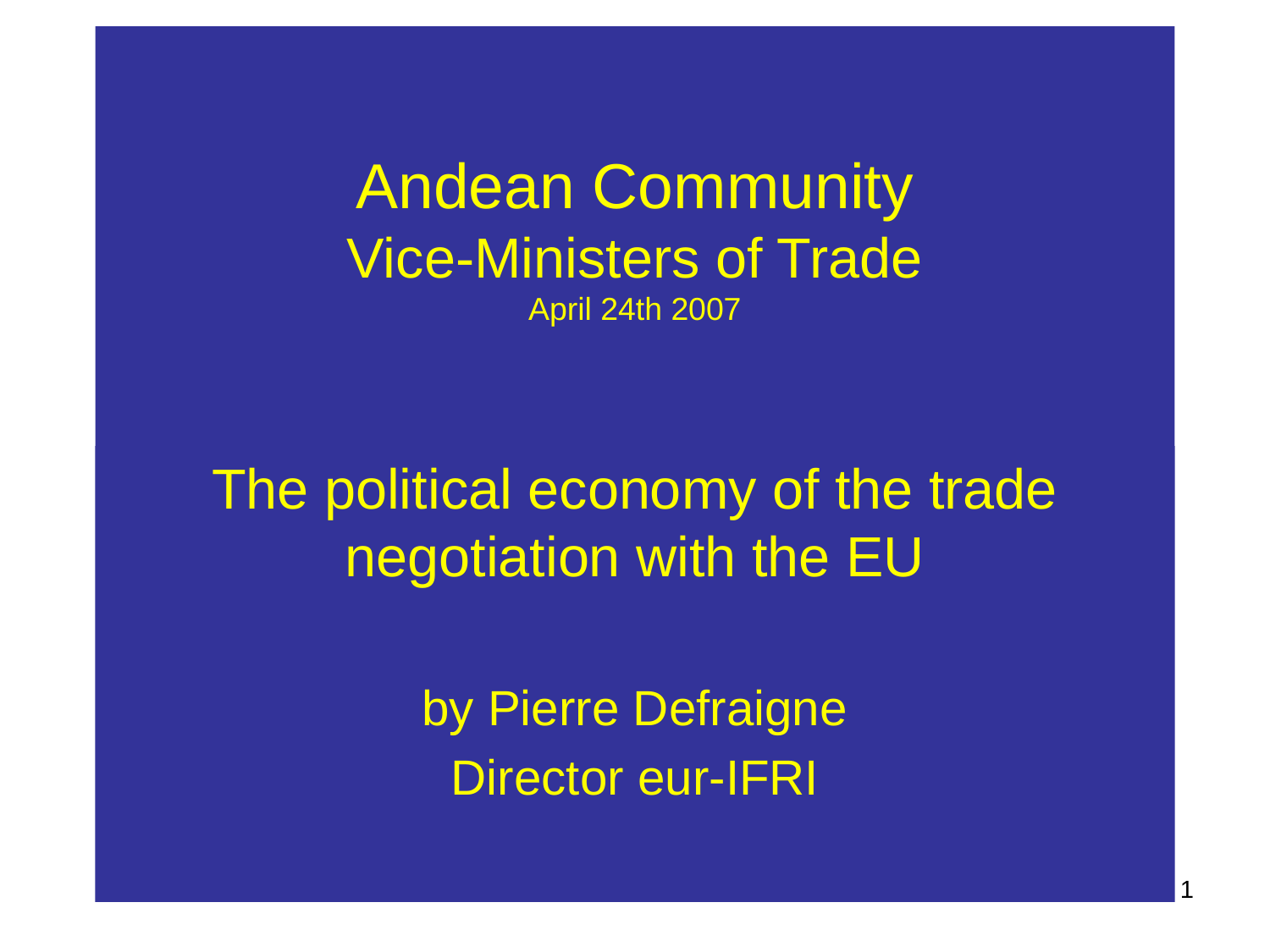

# Andean Community Vice-Ministers of Trade April 24th 2007
The political economy of the trade negotiation with the EU

by Pierre Defraigne
Director eur-IFRI
1